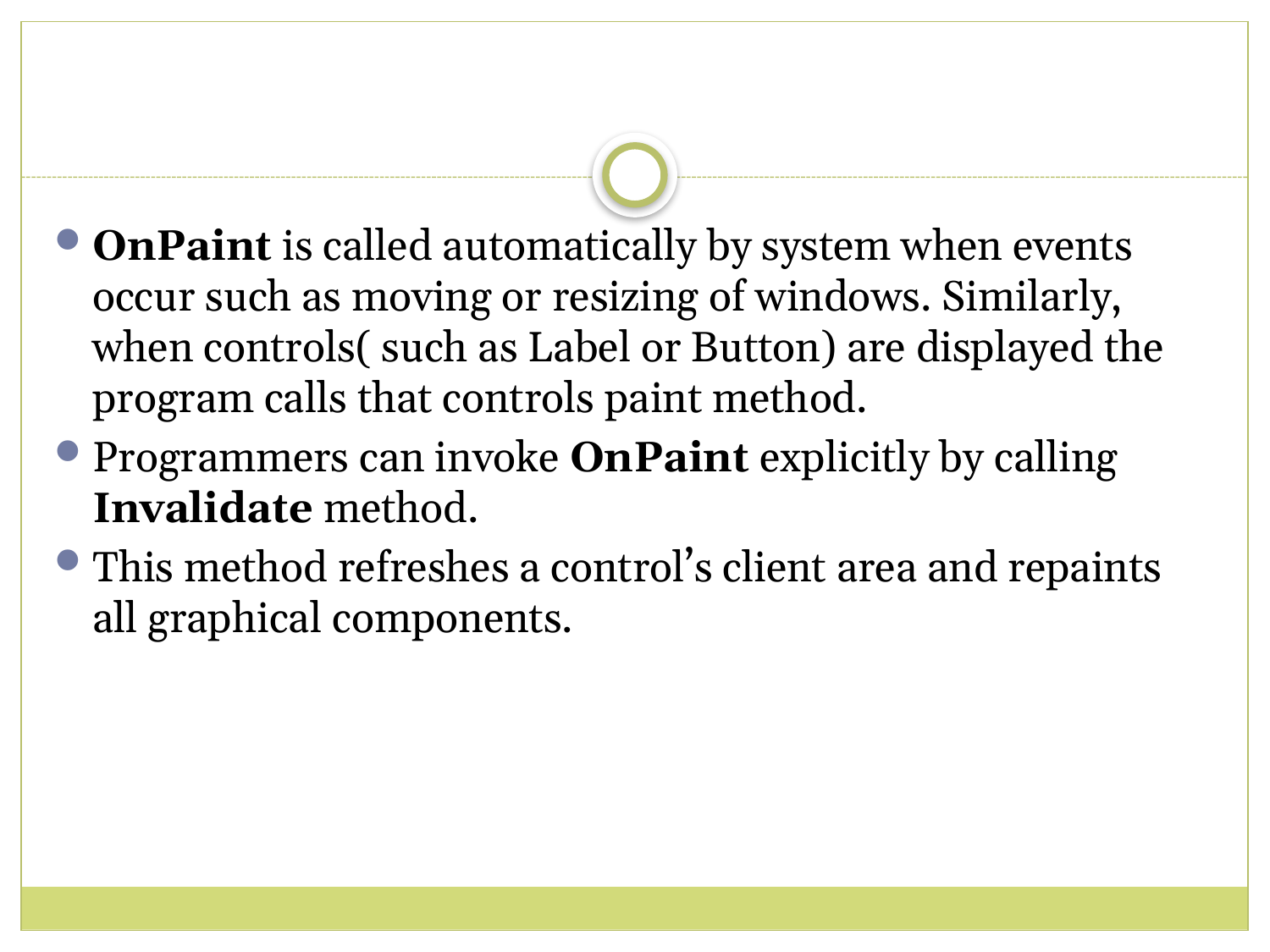

#
OnPaint is called automatically by system when events occur such as moving or resizing of windows. Similarly, when controls( such as Label or Button) are displayed the program calls that controls paint method.
Programmers can invoke OnPaint explicitly by calling Invalidate method.
This method refreshes a control’s client area and repaints all graphical components.